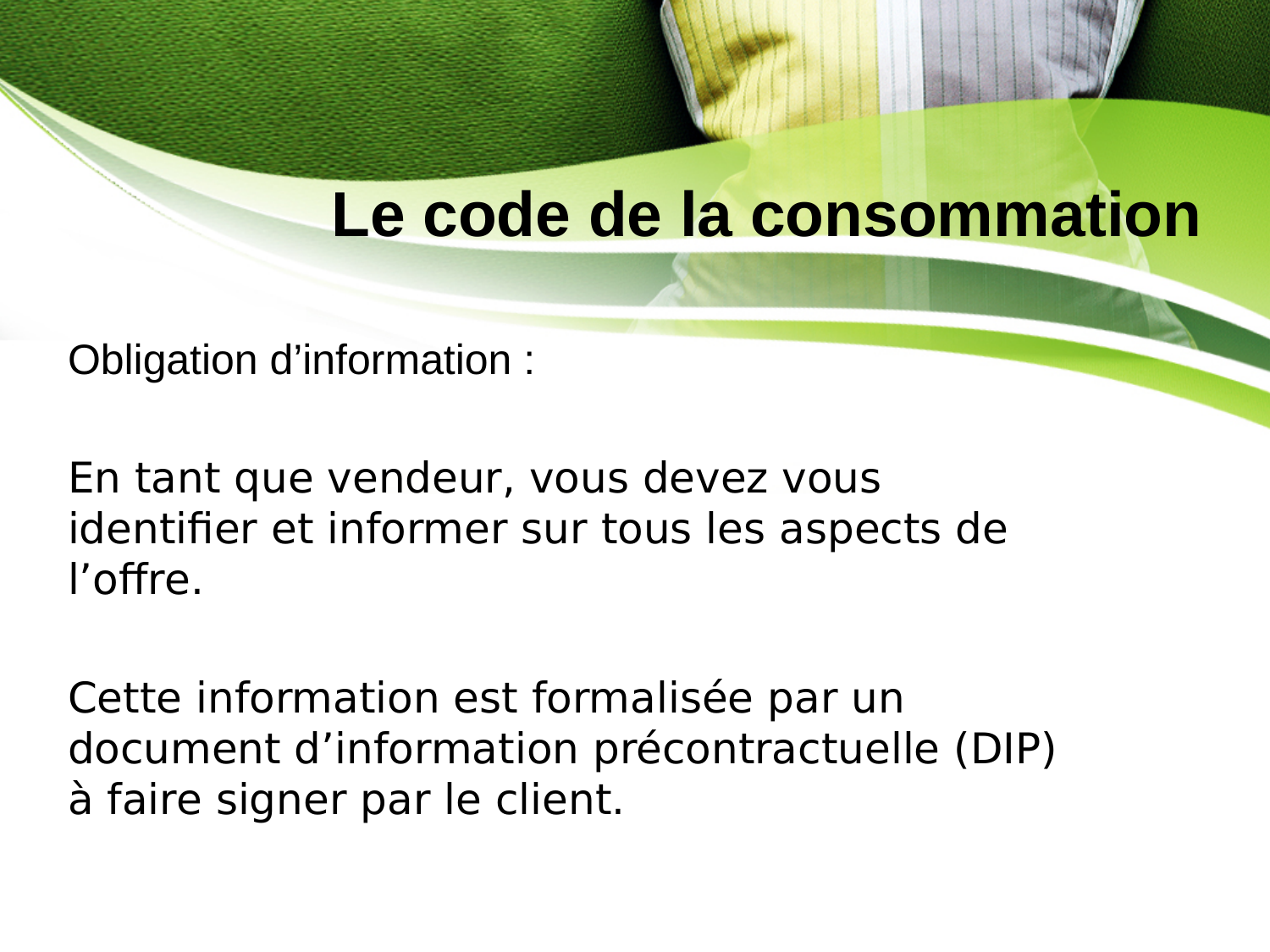

# Le code de la consommation
Obligation d’information :

En tant que vendeur, vous devez vous identifier et informer sur tous les aspects de l’offre.

Cette information est formalisée par un document d’information précontractuelle (DIP) à faire signer par le client.